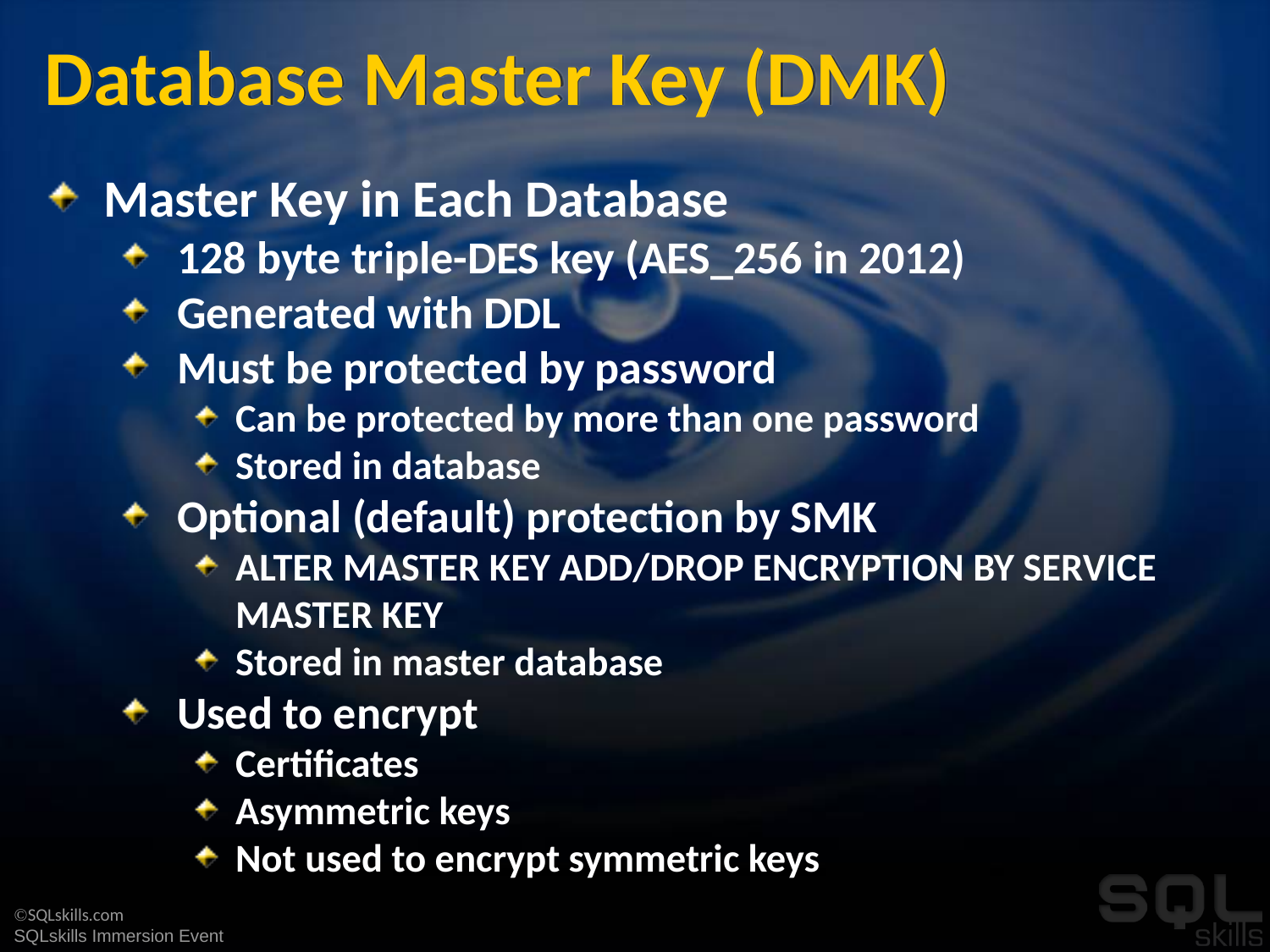

# Database Master Key (DMK)
Master Key in Each Database
128 byte triple-DES key (AES_256 in 2012)
Generated with DDL
Must be protected by password
Can be protected by more than one password
Stored in database
Optional (default) protection by SMK
ALTER MASTER KEY ADD/DROP ENCRYPTION BY SERVICE MASTER KEY
Stored in master database
Used to encrypt
Certificates
Asymmetric keys
Not used to encrypt symmetric keys